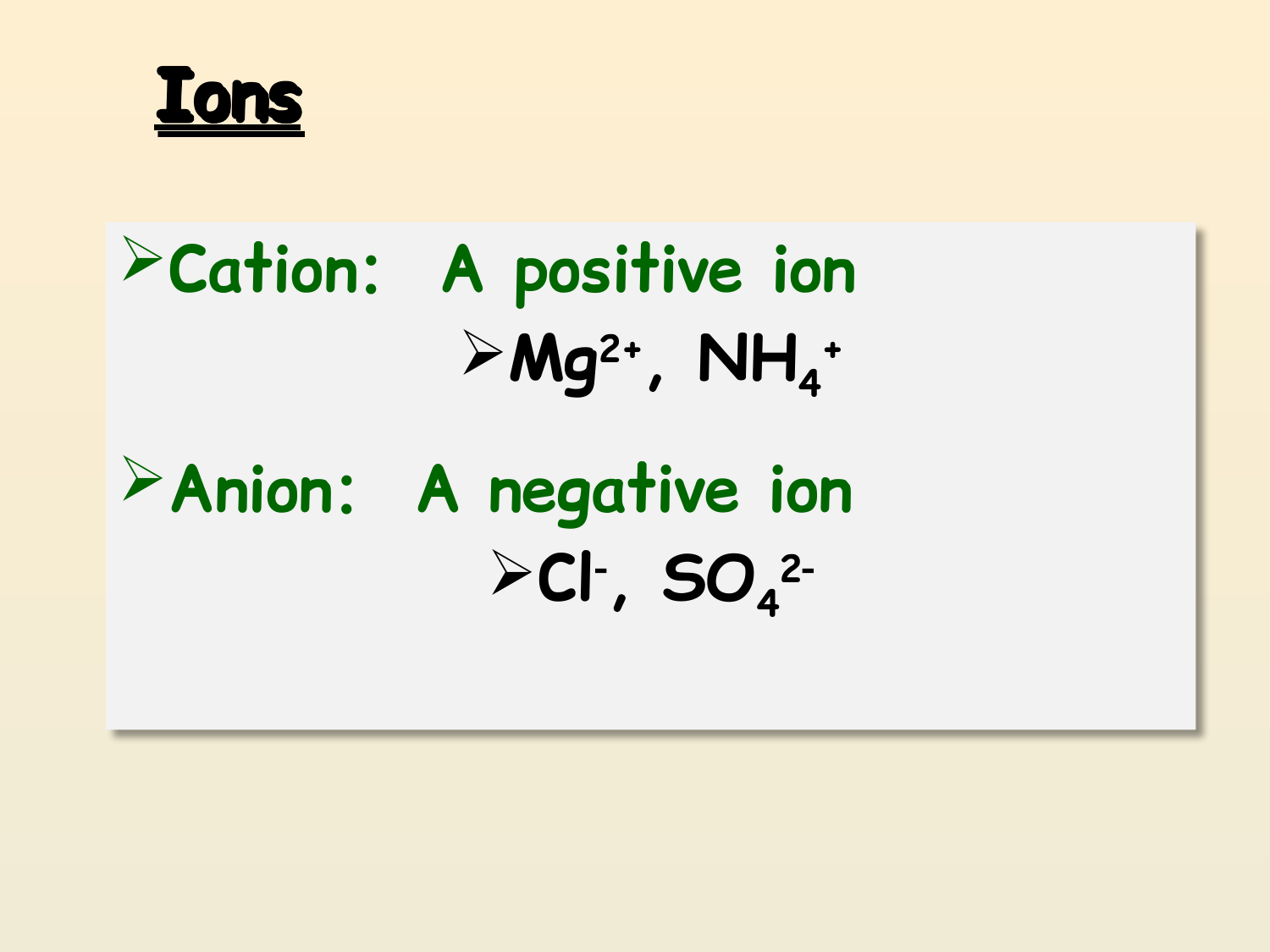

# Ions
Cation:  A positive ion
Mg2+, NH4+
Anion:  A negative ion
Cl−, SO42−